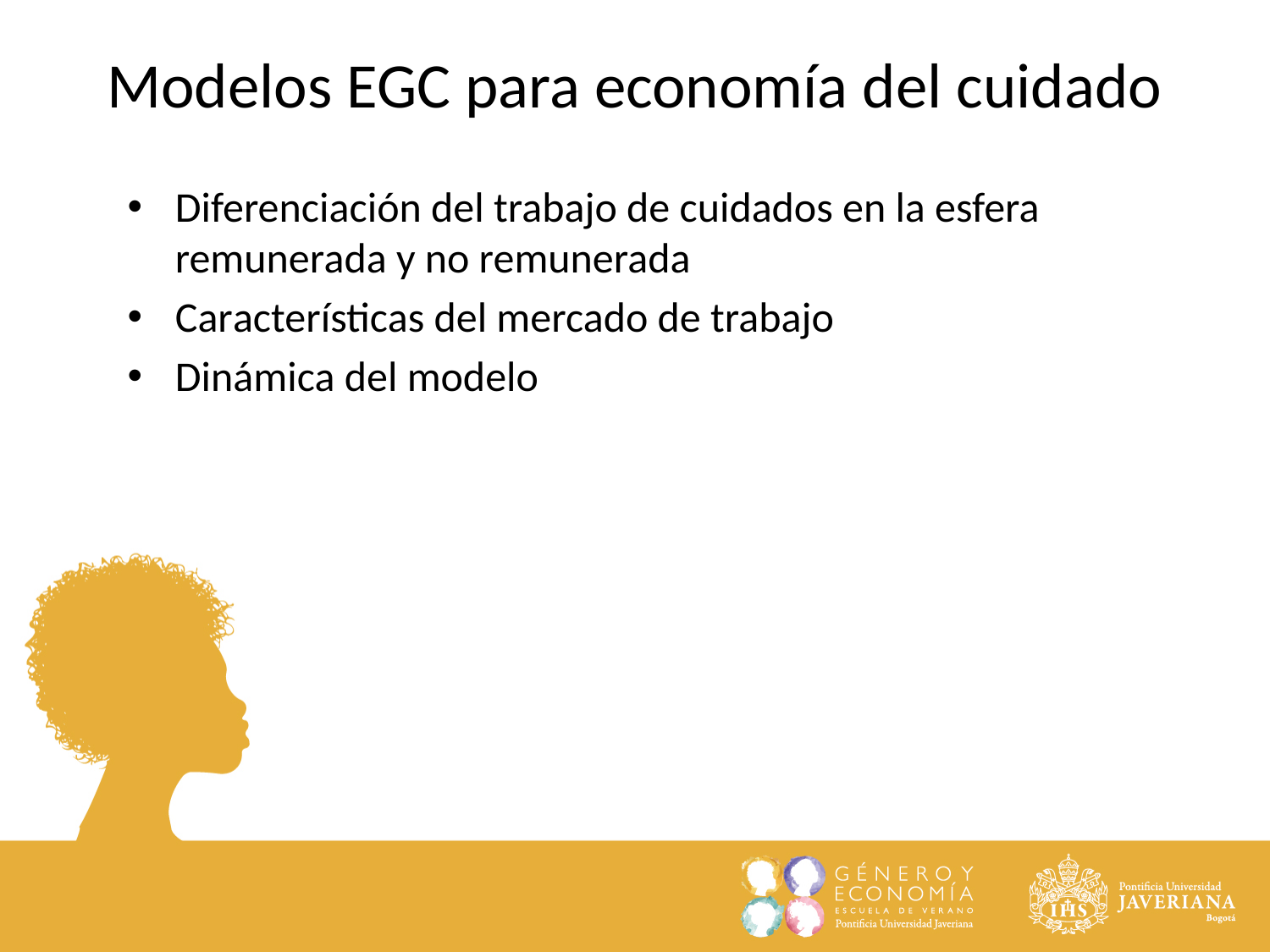

Modelos EGC para economía del cuidado

Diferenciación del trabajo de cuidados en la esfera remunerada y no remunerada
Características del mercado de trabajo
Dinámica del modelo